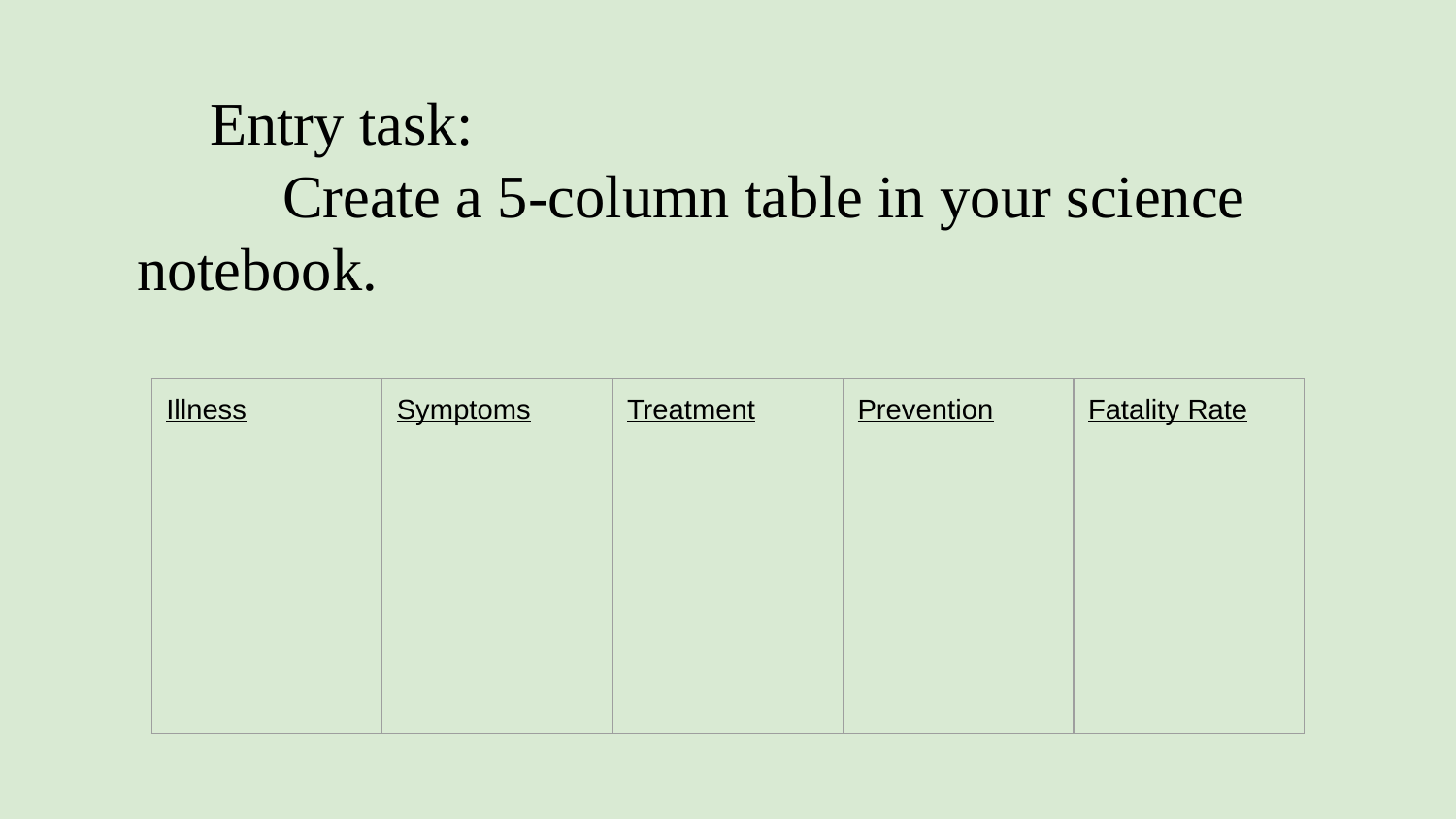

# Entry task:
	Create a 5-column table in your science notebook.

| Illness | Symptoms | Treatment | Prevention | Fatality Rate |
| --- | --- | --- | --- | --- |